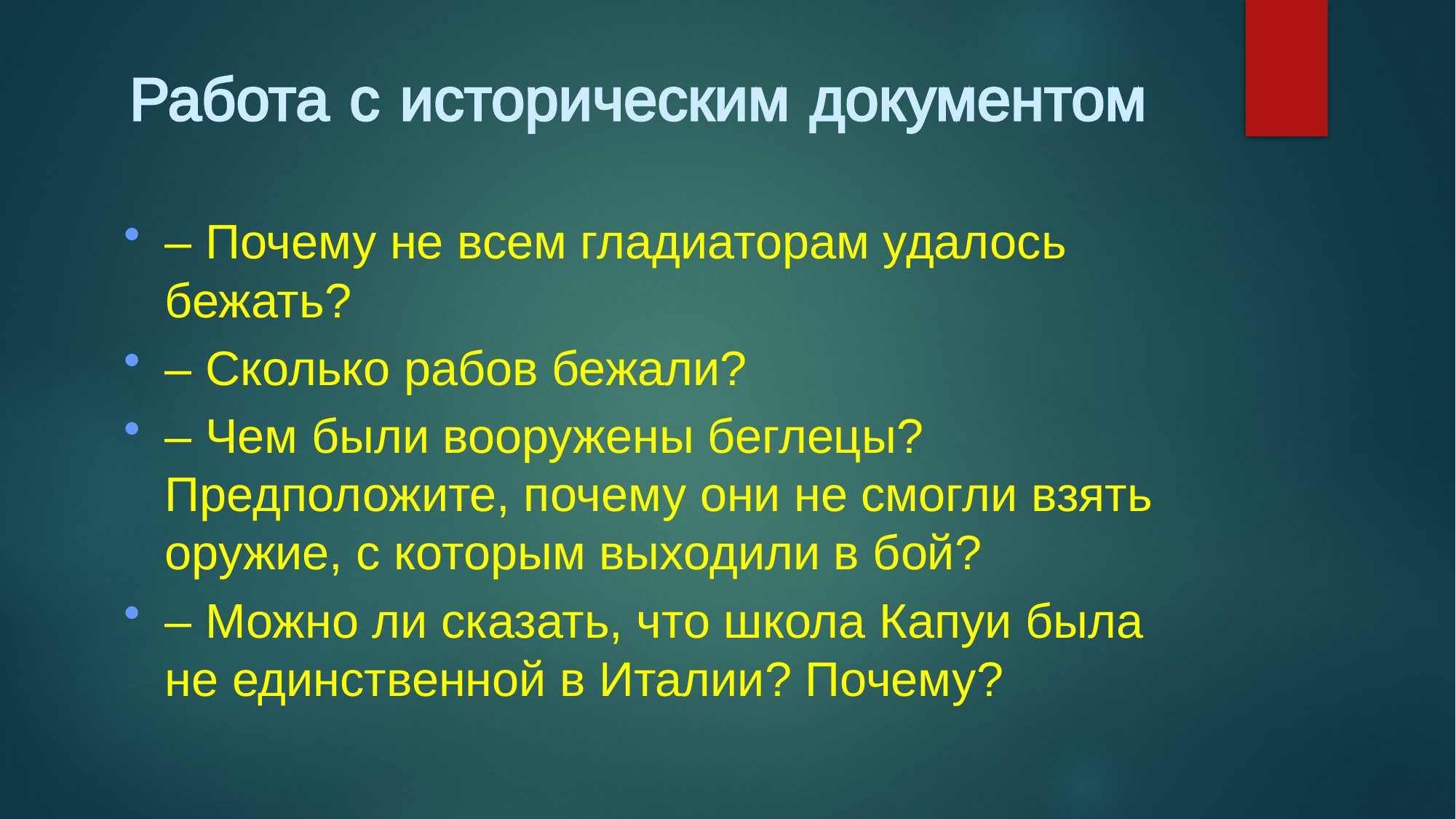

# Работа с историческим документом
– Почему не всем гладиаторам удалось бежать?
– Сколько рабов бежали?
– Чем были вооружены беглецы? Предположите, почему они не смогли взять оружие, с которым выходили в бой?
– Можно ли сказать, что школа Капуи была не единственной в Италии? Почему?